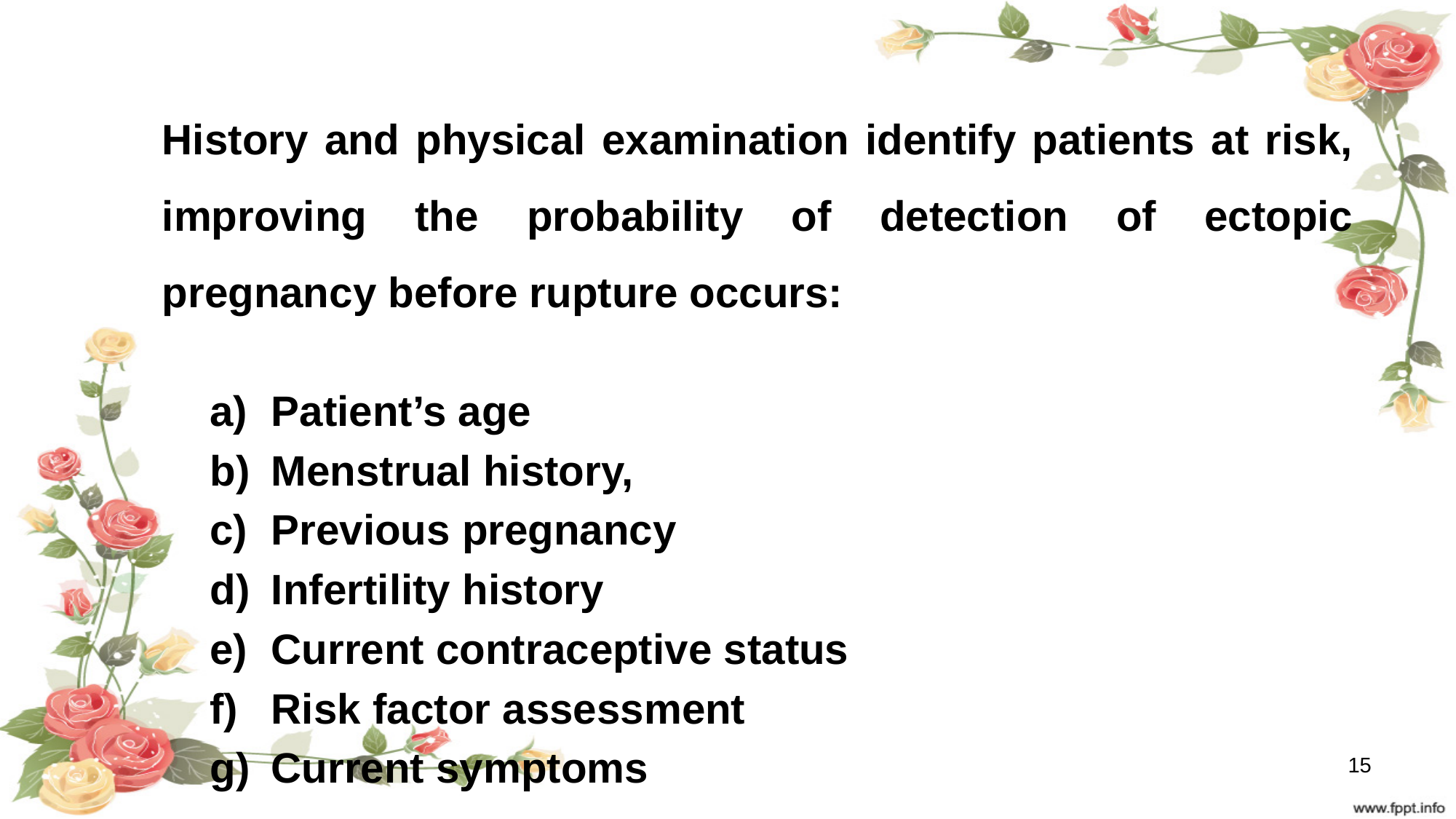

History and physical examination identify patients at risk, improving the probability of detection of ectopic pregnancy before rupture occurs:

Patient’s age
Menstrual history,
Previous pregnancy
Infertility history
Current contraceptive status
Risk factor assessment
Current symptoms

15